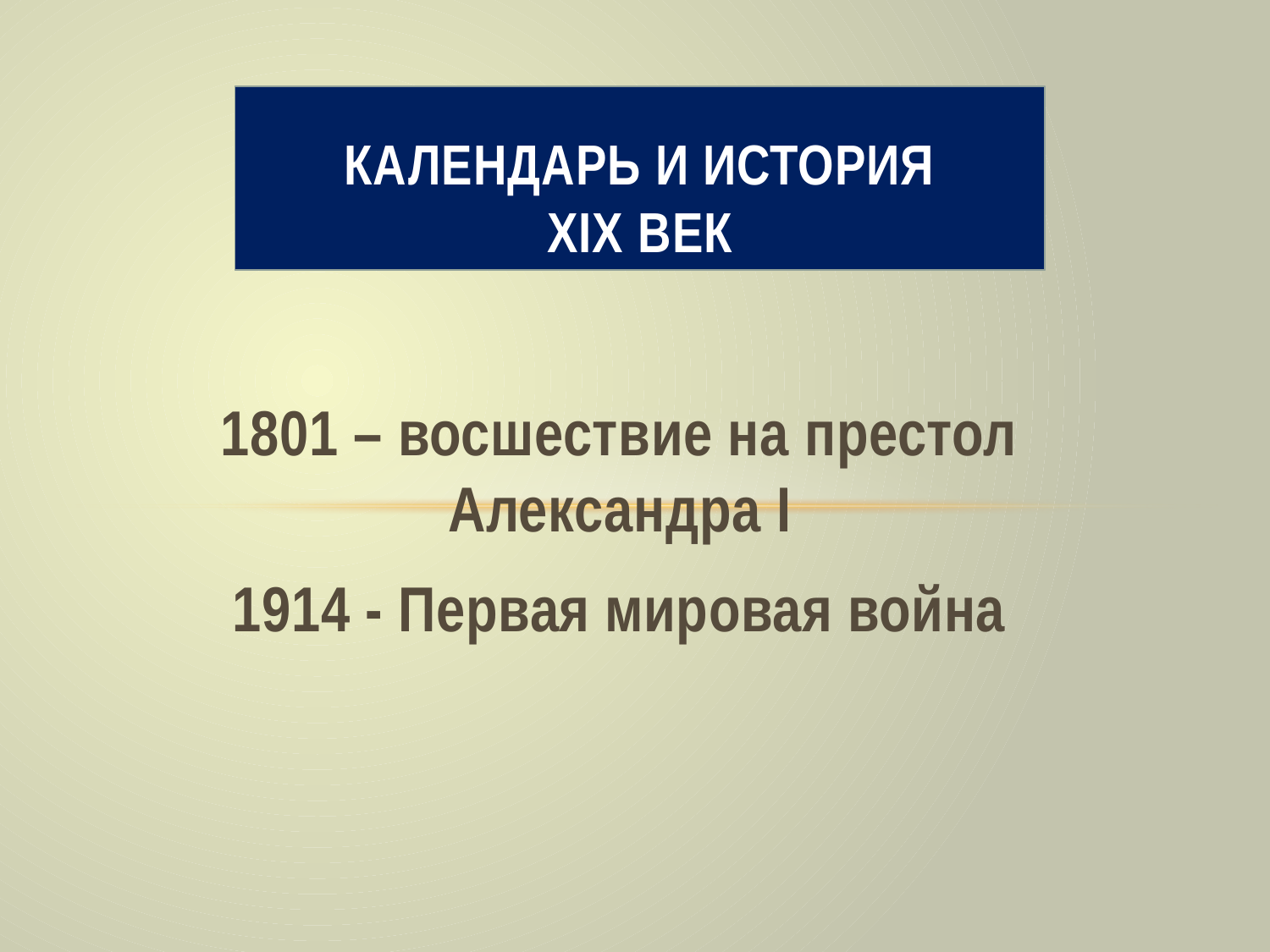

# Календарь и история XIX век
1801 – восшествие на престол Александра I
1914 - Первая мировая война